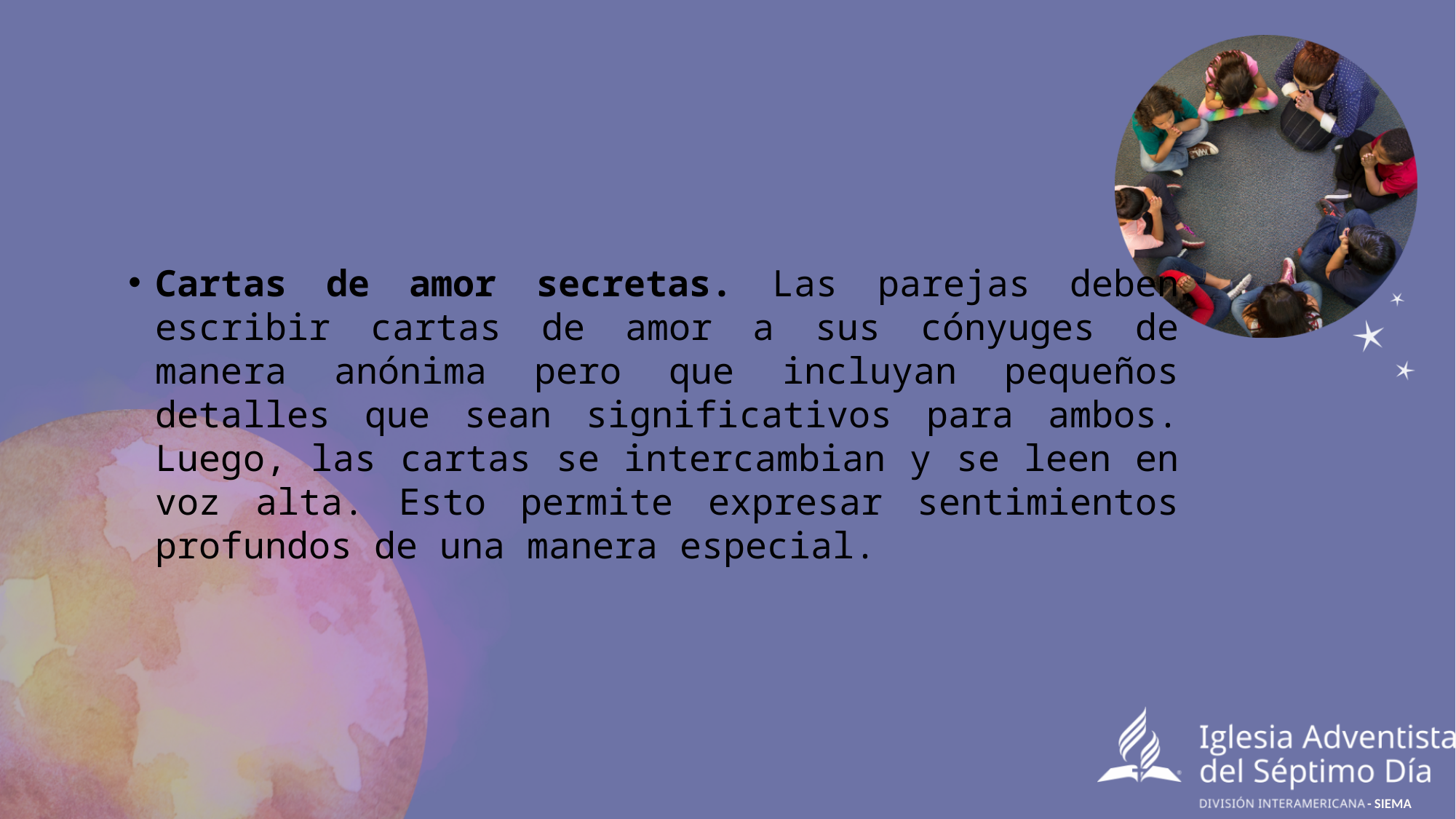

Cartas de amor secretas. Las parejas deben escribir cartas de amor a sus cónyuges de manera anónima pero que incluyan pequeños detalles que sean significativos para ambos. Luego, las cartas se intercambian y se leen en voz alta. Esto permite expresar sentimientos profundos de una manera especial.

 - SIEMA